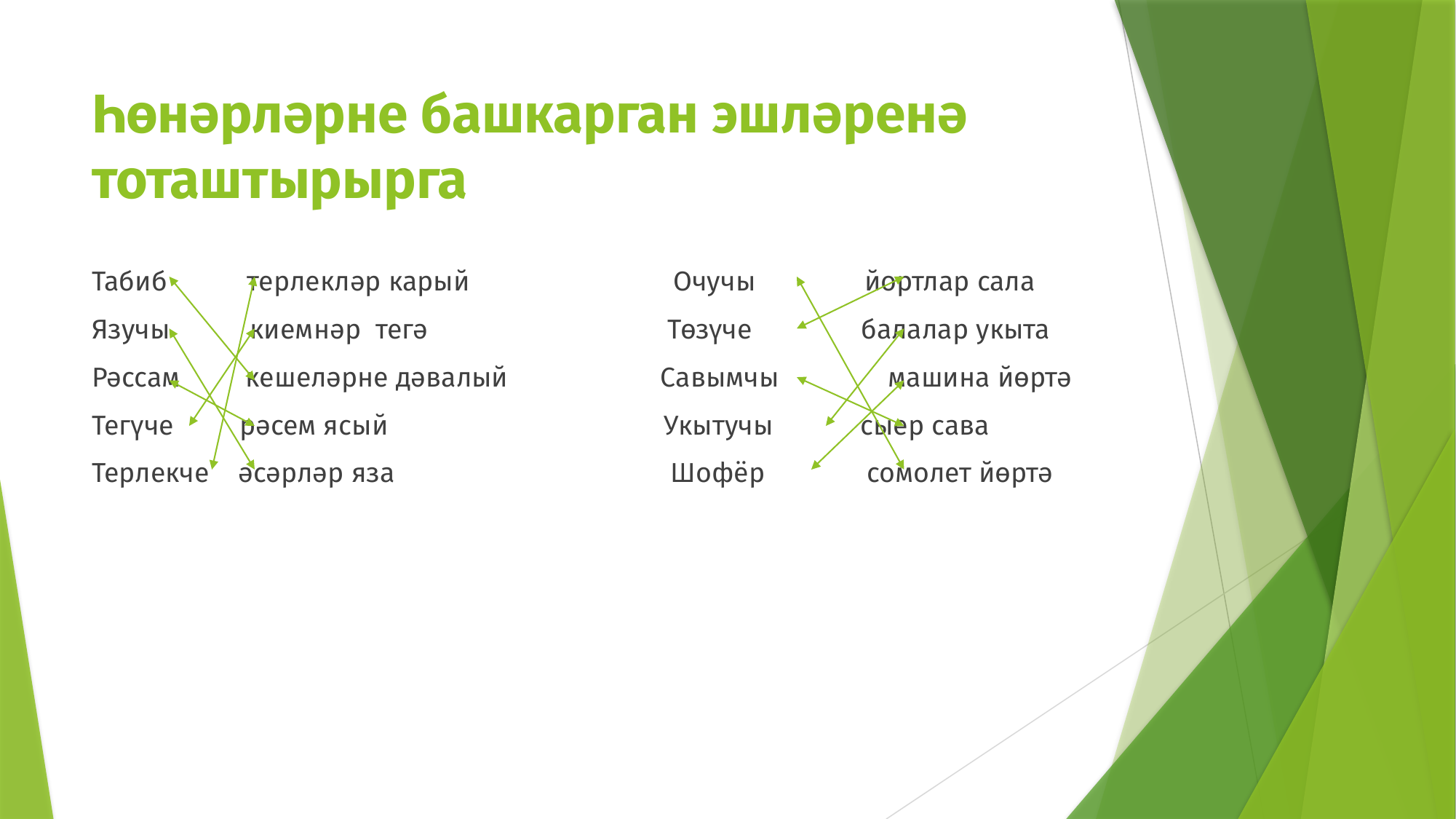

# Һөнәрләрне башкарган эшләренә тоташтырырга
Табиб           терлекләр карый                            Очучы               йортлар сала
Язучы           киемнәр  тегә                                 Төзүче               балалар укыта
Рәссам         кешеләрне дәвалый                     Савымчы               машина йөртә
Тегүче         рәсем ясый                                      Укытучы            сыер сава
Терлекче    әсәрләр яза                                      Шофёр              сомолет йөртә